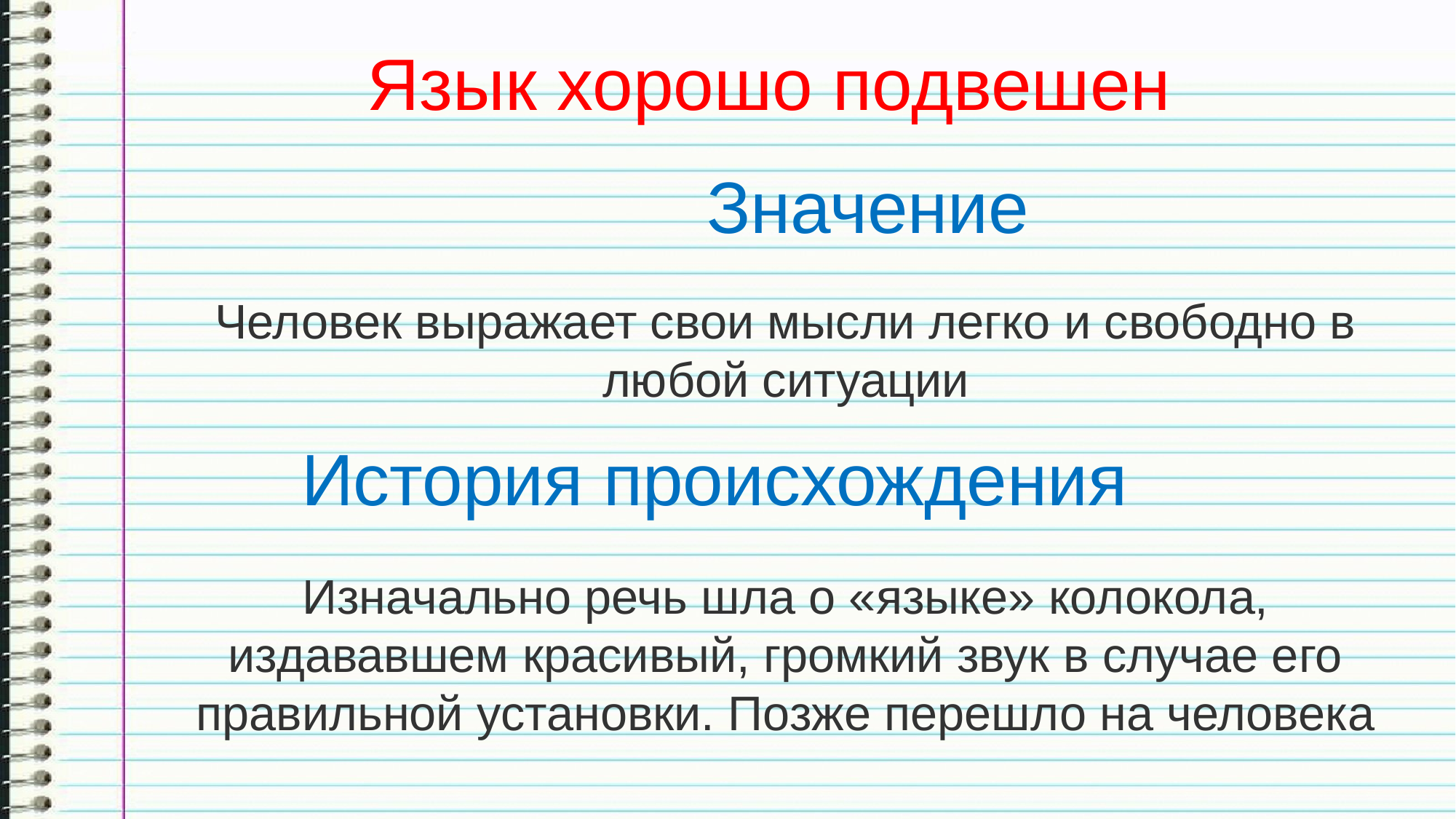

Язык хорошо подвешен
Значение
Человек выражает свои мысли легко и свободно в любой ситуации
История происхождения
Изначально речь шла о «языке» колокола, издававшем красивый, громкий звук в случае его правильной установки. Позже перешло на человека